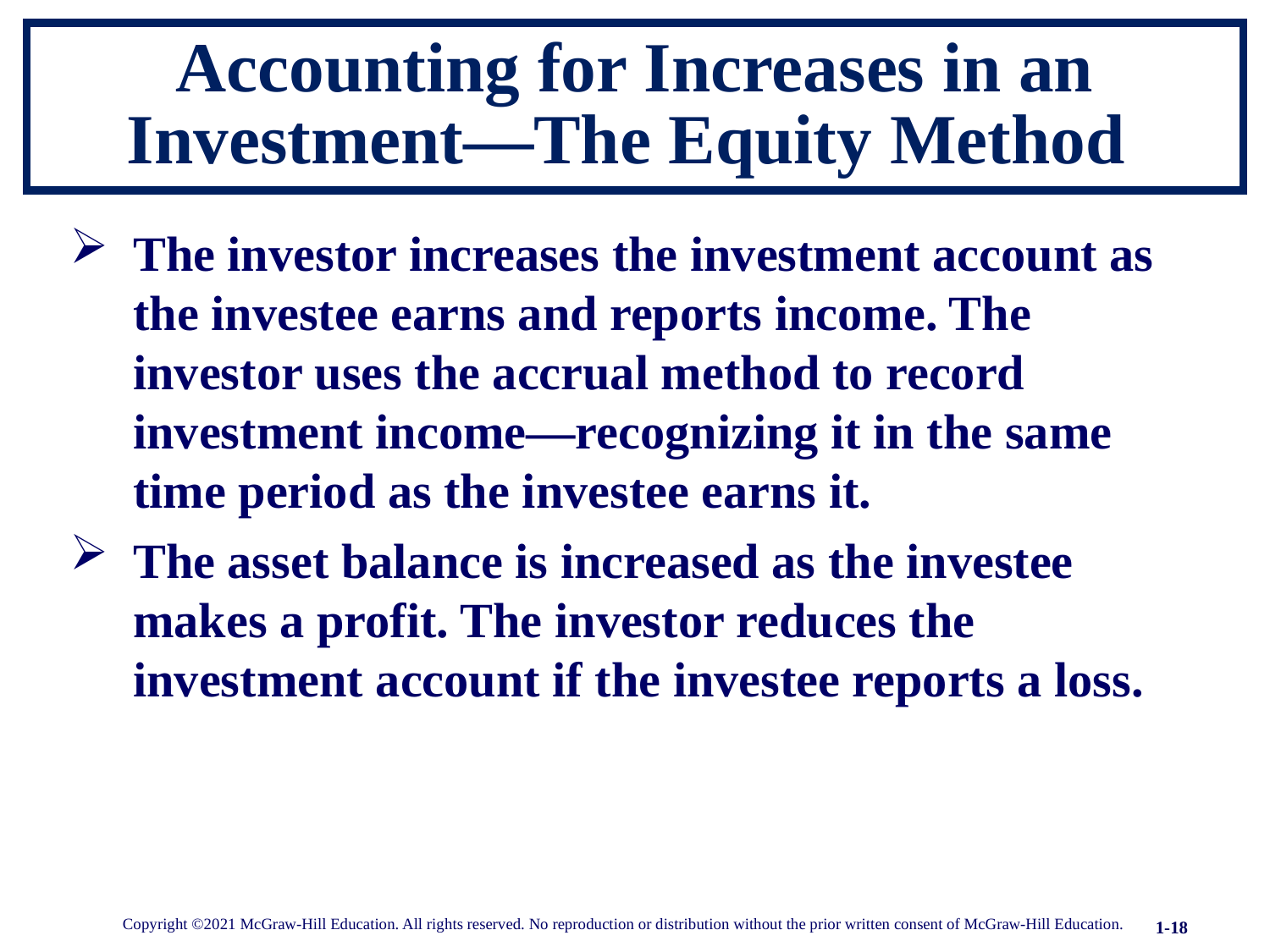

# Accounting for Increases in an Investment—The Equity Method
The investor increases the investment account as the investee earns and reports income. The investor uses the accrual method to record investment income—recognizing it in the same time period as the investee earns it.
The asset balance is increased as the investee makes a profit. The investor reduces the investment account if the investee reports a loss.
Copyright ©2021 McGraw-Hill Education. All rights reserved. No reproduction or distribution without the prior written consent of McGraw-Hill Education.
1-18